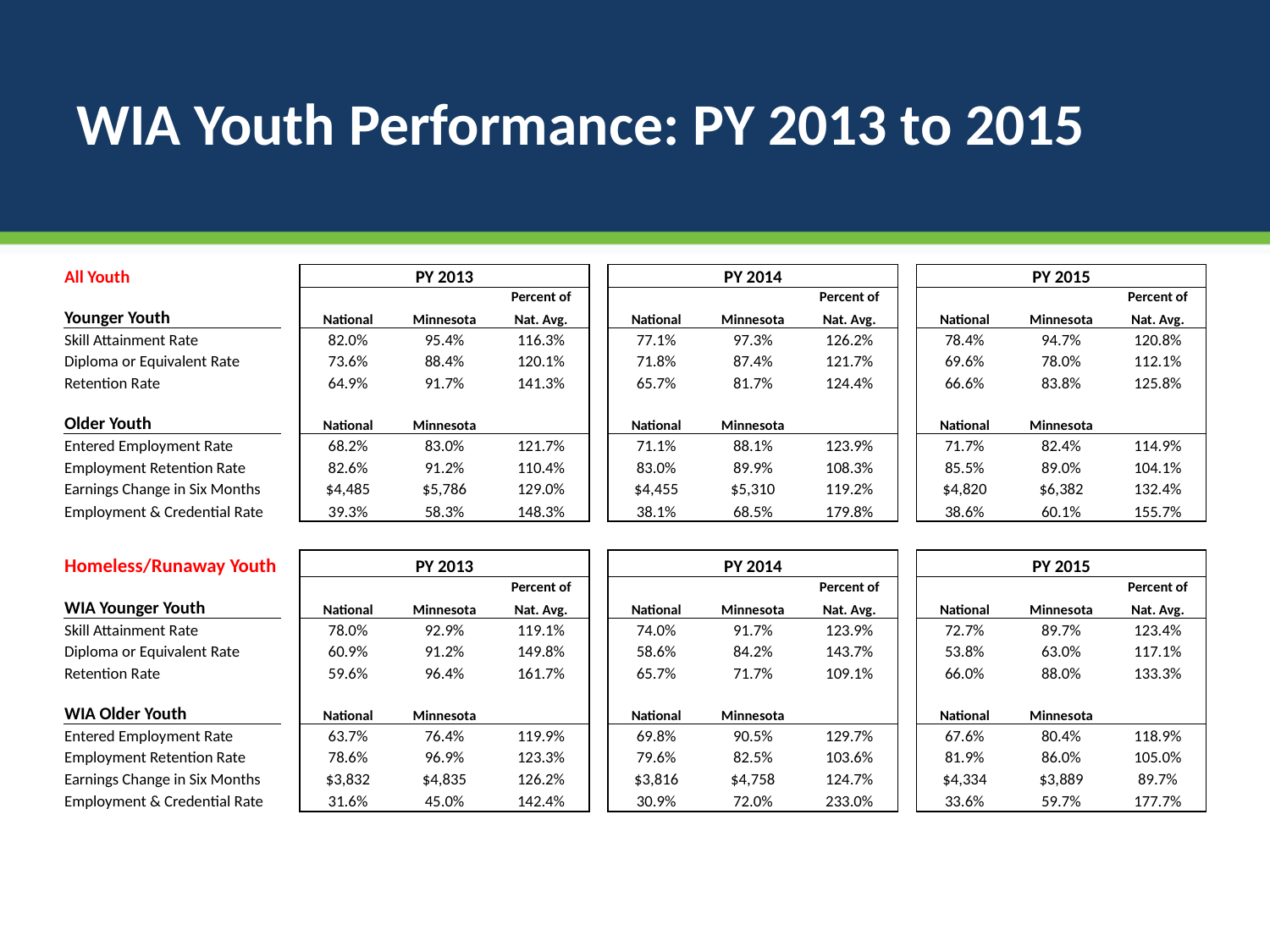

# WIA Youth Performance: PY 2013 to 2015
| All Youth |  |  | PY 2013 |  |  |  | PY 2014 |  |  |  | PY 2015 |  |
| --- | --- | --- | --- | --- | --- | --- | --- | --- | --- | --- | --- | --- |
|  |  |  |  | Percent of |  |  |  | Percent of |  |  |  | Percent of |
| Younger Youth |  | National | Minnesota | Nat. Avg. |  | National | Minnesota | Nat. Avg. |  | National | Minnesota | Nat. Avg. |
| Skill Attainment Rate |  | 82.0% | 95.4% | 116.3% |  | 77.1% | 97.3% | 126.2% |  | 78.4% | 94.7% | 120.8% |
| Diploma or Equivalent Rate |  | 73.6% | 88.4% | 120.1% |  | 71.8% | 87.4% | 121.7% |  | 69.6% | 78.0% | 112.1% |
| Retention Rate |  | 64.9% | 91.7% | 141.3% |  | 65.7% | 81.7% | 124.4% |  | 66.6% | 83.8% | 125.8% |
|  |  |  |  |  |  |  |  |  |  |  |  |  |
| Older Youth |  | National | Minnesota |  |  | National | Minnesota |  |  | National | Minnesota |  |
| Entered Employment Rate |  | 68.2% | 83.0% | 121.7% |  | 71.1% | 88.1% | 123.9% |  | 71.7% | 82.4% | 114.9% |
| Employment Retention Rate |  | 82.6% | 91.2% | 110.4% |  | 83.0% | 89.9% | 108.3% |  | 85.5% | 89.0% | 104.1% |
| Earnings Change in Six Months |  | $4,485 | $5,786 | 129.0% |  | $4,455 | $5,310 | 119.2% |  | $4,820 | $6,382 | 132.4% |
| Employment & Credential Rate |  | 39.3% | 58.3% | 148.3% |  | 38.1% | 68.5% | 179.8% |  | 38.6% | 60.1% | 155.7% |
| Homeless/Runaway Youth |  |  | PY 2013 |  |  |  | PY 2014 |  |  |  | PY 2015 |  |
| --- | --- | --- | --- | --- | --- | --- | --- | --- | --- | --- | --- | --- |
|  |  |  |  | Percent of |  |  |  | Percent of |  |  |  | Percent of |
| WIA Younger Youth |  | National | Minnesota | Nat. Avg. |  | National | Minnesota | Nat. Avg. |  | National | Minnesota | Nat. Avg. |
| Skill Attainment Rate |  | 78.0% | 92.9% | 119.1% |  | 74.0% | 91.7% | 123.9% |  | 72.7% | 89.7% | 123.4% |
| Diploma or Equivalent Rate |  | 60.9% | 91.2% | 149.8% |  | 58.6% | 84.2% | 143.7% |  | 53.8% | 63.0% | 117.1% |
| Retention Rate |  | 59.6% | 96.4% | 161.7% |  | 65.7% | 71.7% | 109.1% |  | 66.0% | 88.0% | 133.3% |
|  |  |  |  |  |  |  |  |  |  |  |  |  |
| WIA Older Youth |  | National | Minnesota |  |  | National | Minnesota |  |  | National | Minnesota |  |
| Entered Employment Rate |  | 63.7% | 76.4% | 119.9% |  | 69.8% | 90.5% | 129.7% |  | 67.6% | 80.4% | 118.9% |
| Employment Retention Rate |  | 78.6% | 96.9% | 123.3% |  | 79.6% | 82.5% | 103.6% |  | 81.9% | 86.0% | 105.0% |
| Earnings Change in Six Months |  | $3,832 | $4,835 | 126.2% |  | $3,816 | $4,758 | 124.7% |  | $4,334 | $3,889 | 89.7% |
| Employment & Credential Rate |  | 31.6% | 45.0% | 142.4% |  | 30.9% | 72.0% | 233.0% |  | 33.6% | 59.7% | 177.7% |